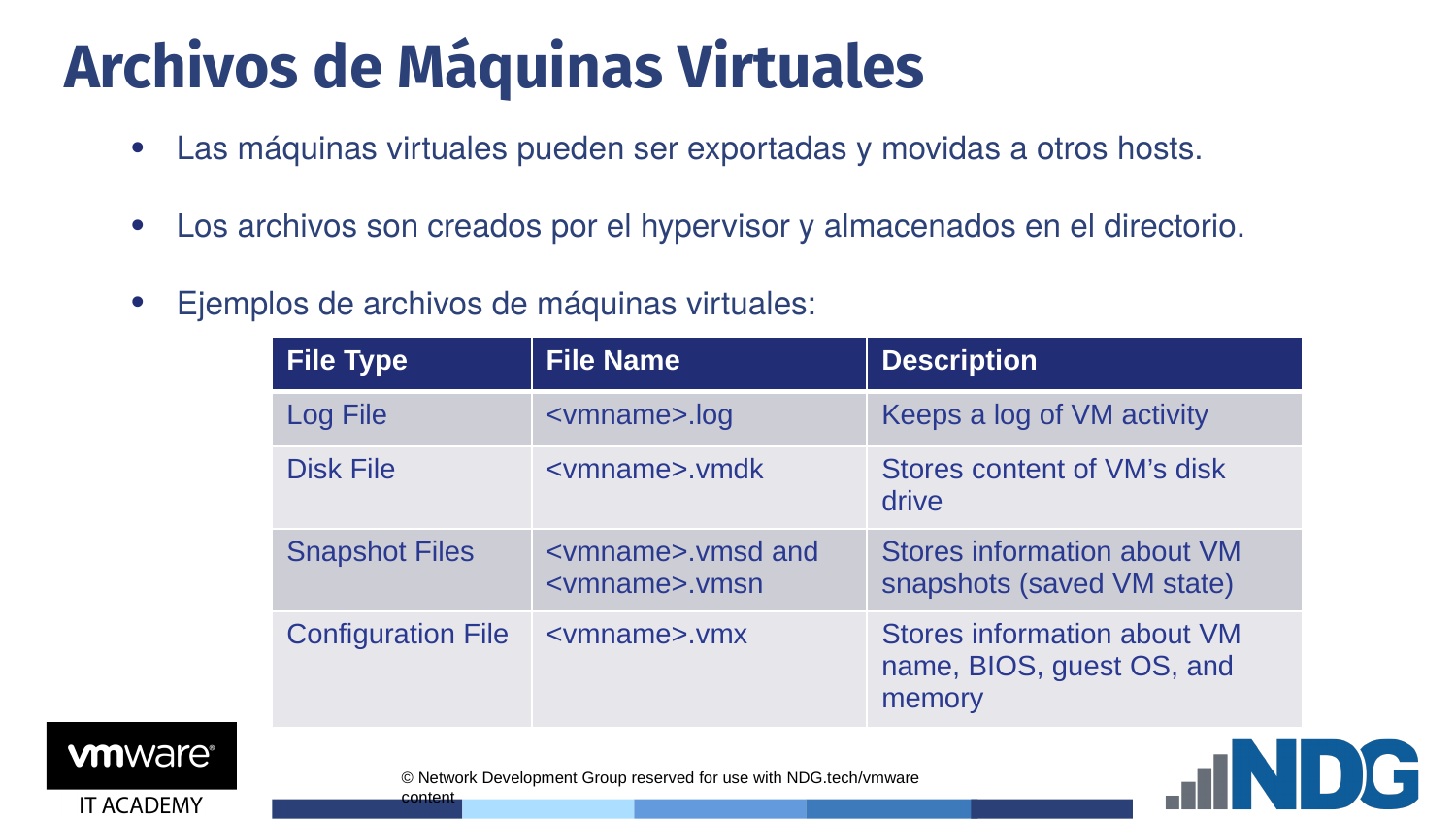

# Archivos de Máquinas Virtuales
Las máquinas virtuales pueden ser exportadas y movidas a otros hosts.

Los archivos son creados por el hypervisor y almacenados en el directorio.

Ejemplos de archivos de máquinas virtuales:

| File Type | File Name | Description |
| --- | --- | --- |
| Log File | <vmname>.log | Keeps a log of VM activity |
| Disk File | <vmname>.vmdk | Stores content of VM’s disk drive |
| Snapshot Files | <vmname>.vmsd and <vmname>.vmsn | Stores information about VM snapshots (saved VM state) |
| Configuration File | <vmname>.vmx | Stores information about VM name, BIOS, guest OS, and memory |